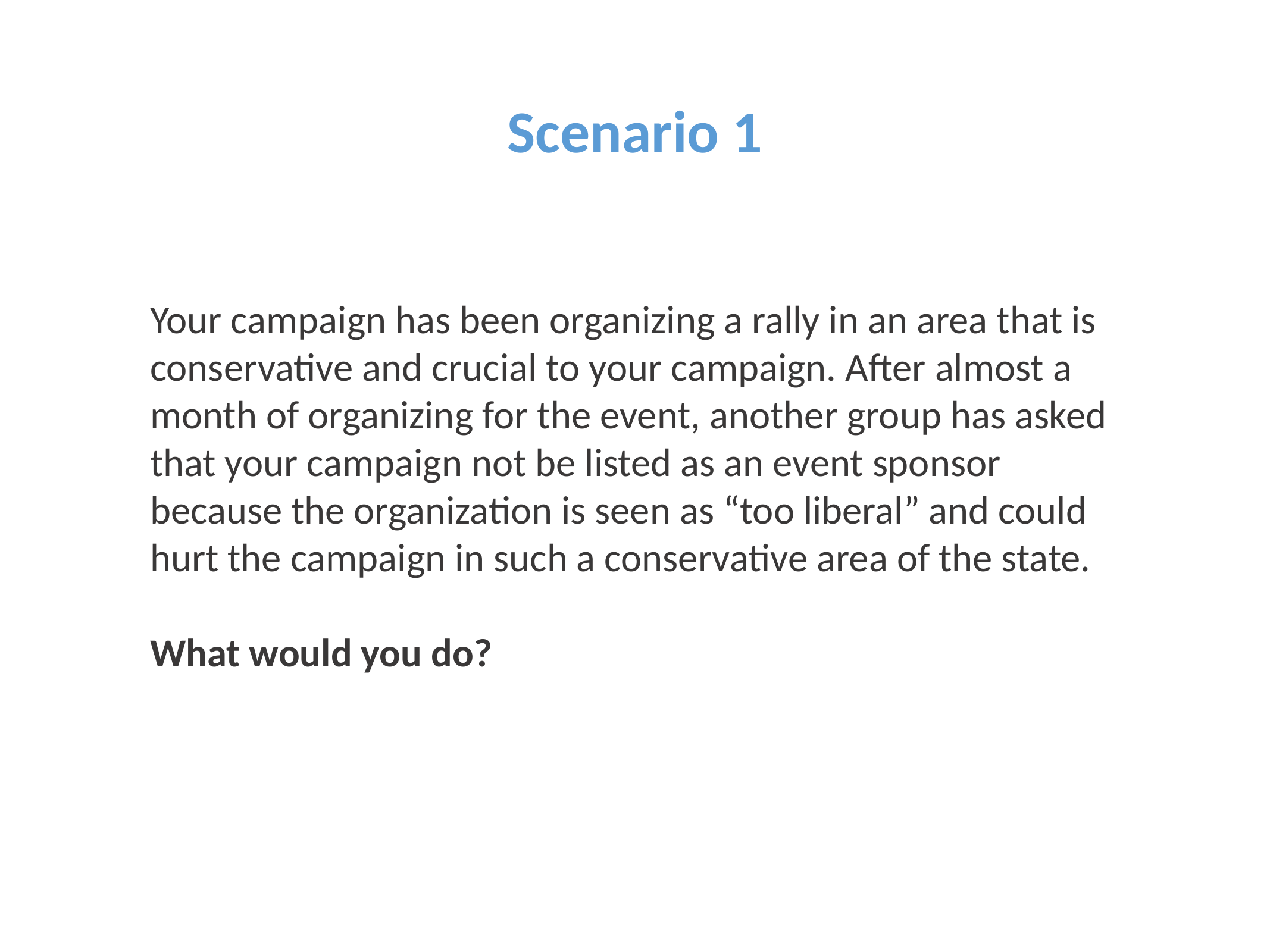

Scenario 1
Your campaign has been organizing a rally in an area that is conservative and crucial to your campaign. After almost a month of organizing for the event, another group has asked that your campaign not be listed as an event sponsor because the organization is seen as “too liberal” and could hurt the campaign in such a conservative area of the state.
What would you do?